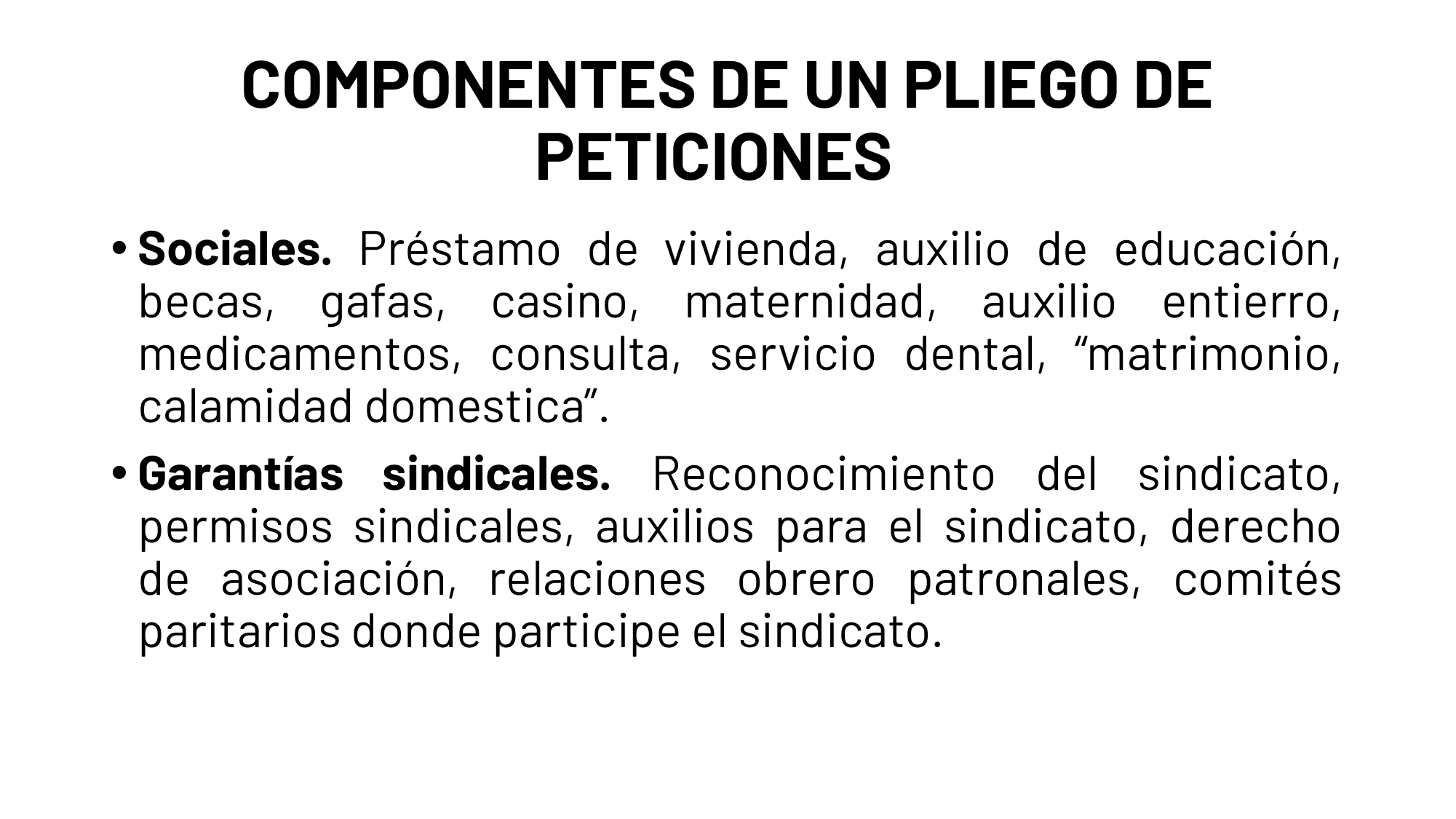

# COMPONENTES DE UN PLIEGO DE PETICIONES
Sociales. Préstamo de vivienda, auxilio de educación, becas, gafas, casino, maternidad, auxilio entierro, medicamentos, consulta, servicio dental, “matrimonio, calamidad domestica”.
Garantías sindicales. Reconocimiento del sindicato, permisos sindicales, auxilios para el sindicato, derecho de asociación, relaciones obrero patronales, comités paritarios donde participe el sindicato.